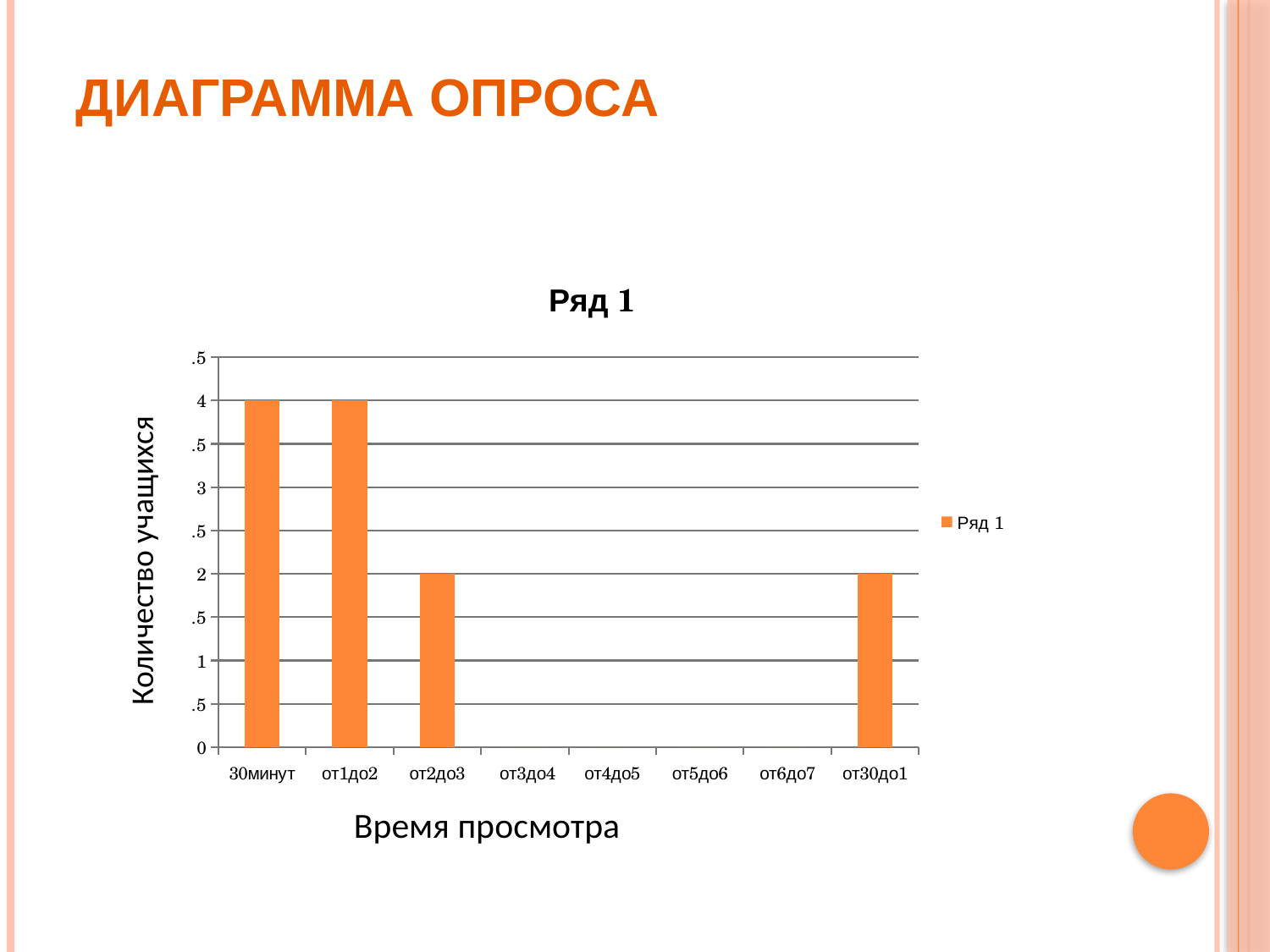

# Диаграмма опроса

### Chart:

| Category | Ряд 1 |
|---|---|
| 30минут | 4.0 |
| от1до2 | 4.0 |
| от2до3 | 2.0 |
|  от3до4 | 0.0 |
| от4до5 | 0.0 |
| от5до6 | 0.0 |
| от6до7 | 0.0 |
| от30до1 | 2.0 |
Количество учащихся
Время просмотра